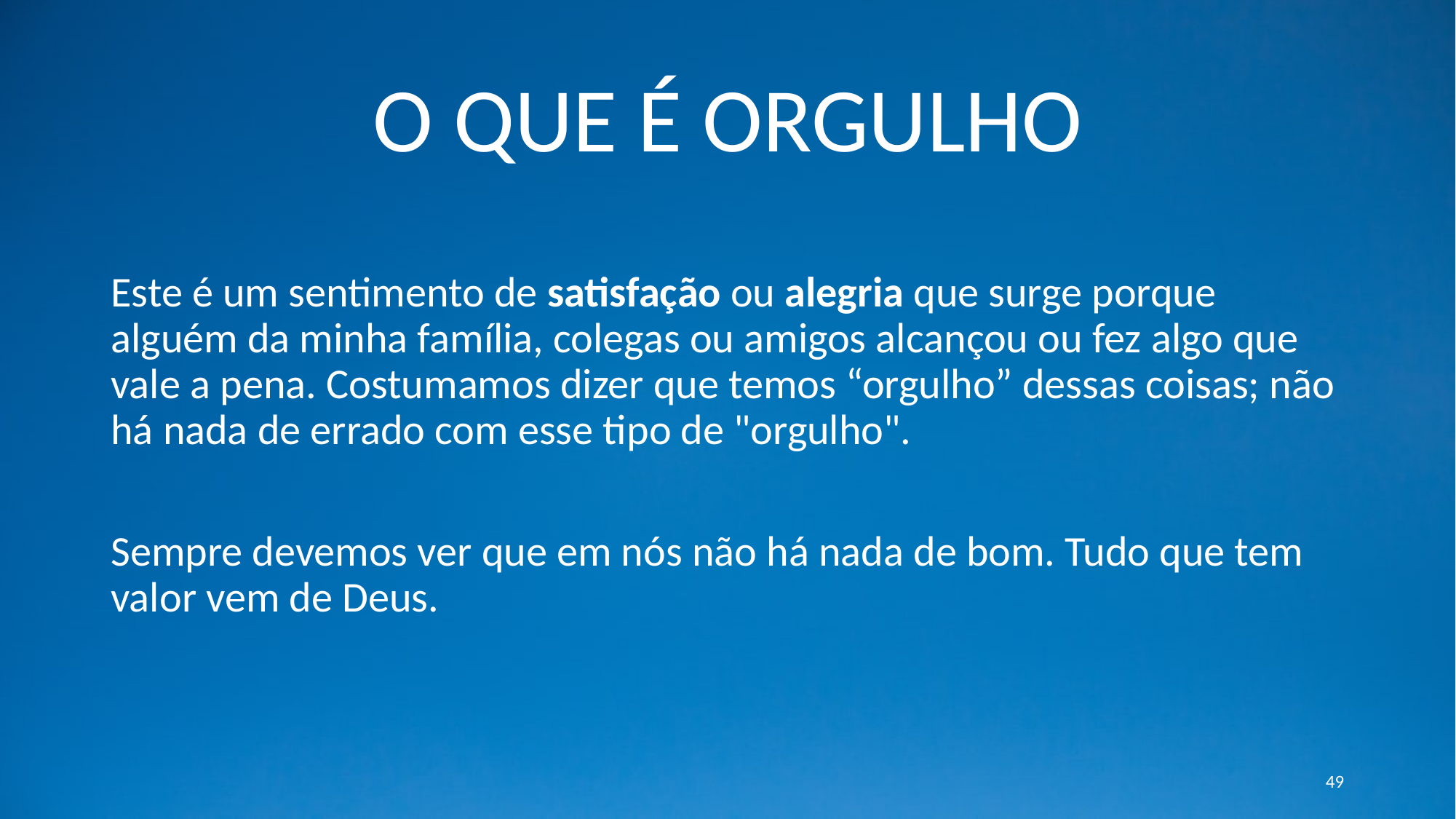

# O QUE É ORGULHO
Este é um sentimento de satisfação ou alegria que surge porque alguém da minha família, colegas ou amigos alcançou ou fez algo que vale a pena. Costumamos dizer que temos “orgulho” dessas coisas; não há nada de errado com esse tipo de "orgulho".

Sempre devemos ver que em nós não há nada de bom. Tudo que tem valor vem de Deus.

49